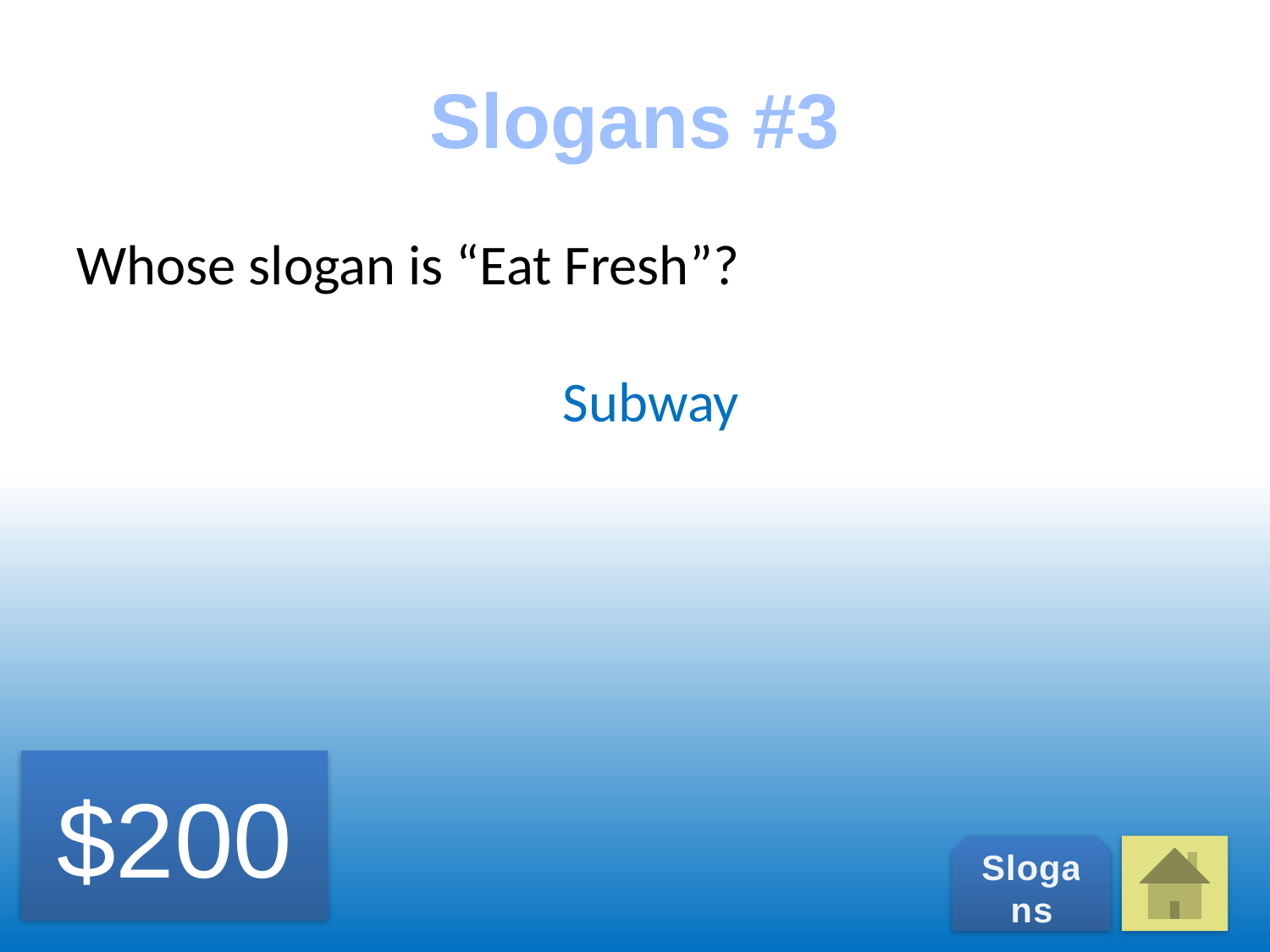

# Slogans #3
Whose slogan is “Eat Fresh”?
Subway
$200
Slogans